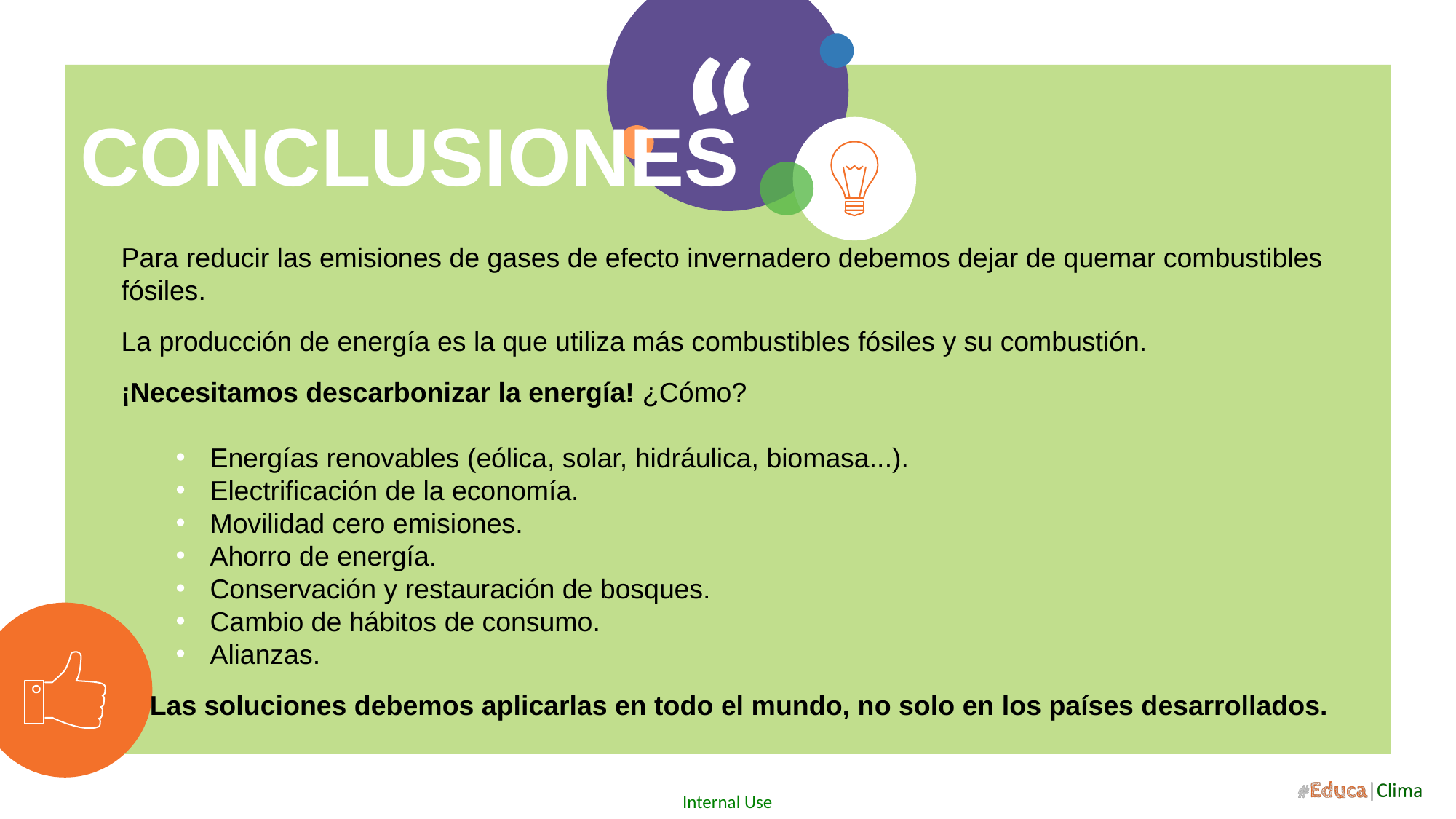

CONCLUSIONES

Para reducir las emisiones de gases de efecto invernadero debemos dejar de quemar combustibles fósiles.

La producción de energía es la que utiliza más combustibles fósiles y su combustión.

¡Necesitamos descarbonizar la energía! ¿Cómo?

Energías renovables (eólica, solar, hidráulica, biomasa...).
Electrificación de la economía.
Movilidad cero emisiones.
Ahorro de energía.
Conservación y restauración de bosques.
Cambio de hábitos de consumo.
Alianzas.

Las soluciones debemos aplicarlas en todo el mundo, no solo en los países desarrollados.